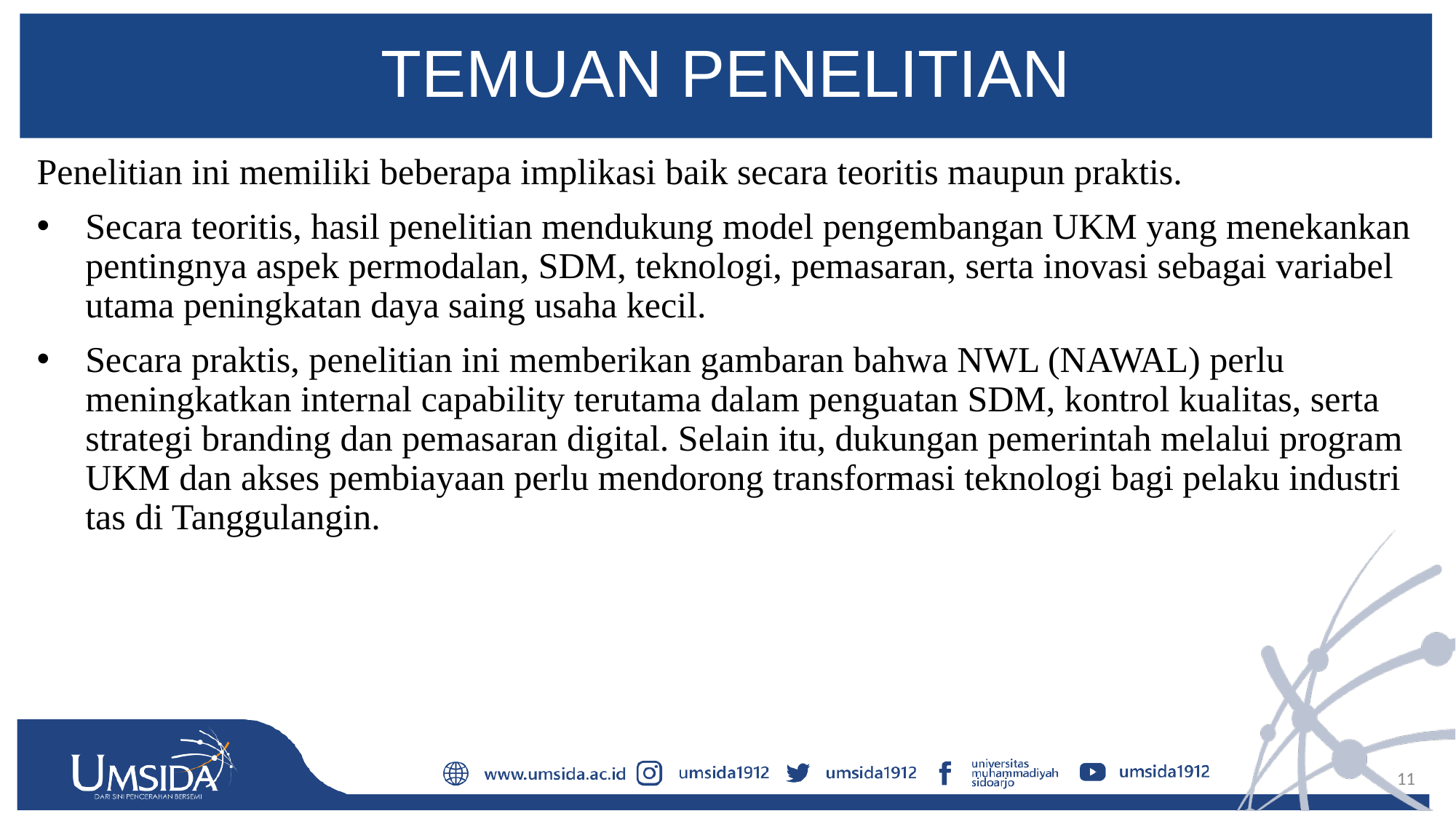

# TEMUAN PENELITIAN
Penelitian ini memiliki beberapa implikasi baik secara teoritis maupun praktis.
Secara teoritis, hasil penelitian mendukung model pengembangan UKM yang menekankan pentingnya aspek permodalan, SDM, teknologi, pemasaran, serta inovasi sebagai variabel utama peningkatan daya saing usaha kecil.
Secara praktis, penelitian ini memberikan gambaran bahwa NWL (NAWAL) perlu meningkatkan internal capability terutama dalam penguatan SDM, kontrol kualitas, serta strategi branding dan pemasaran digital. Selain itu, dukungan pemerintah melalui program UKM dan akses pembiayaan perlu mendorong transformasi teknologi bagi pelaku industri tas di Tanggulangin.